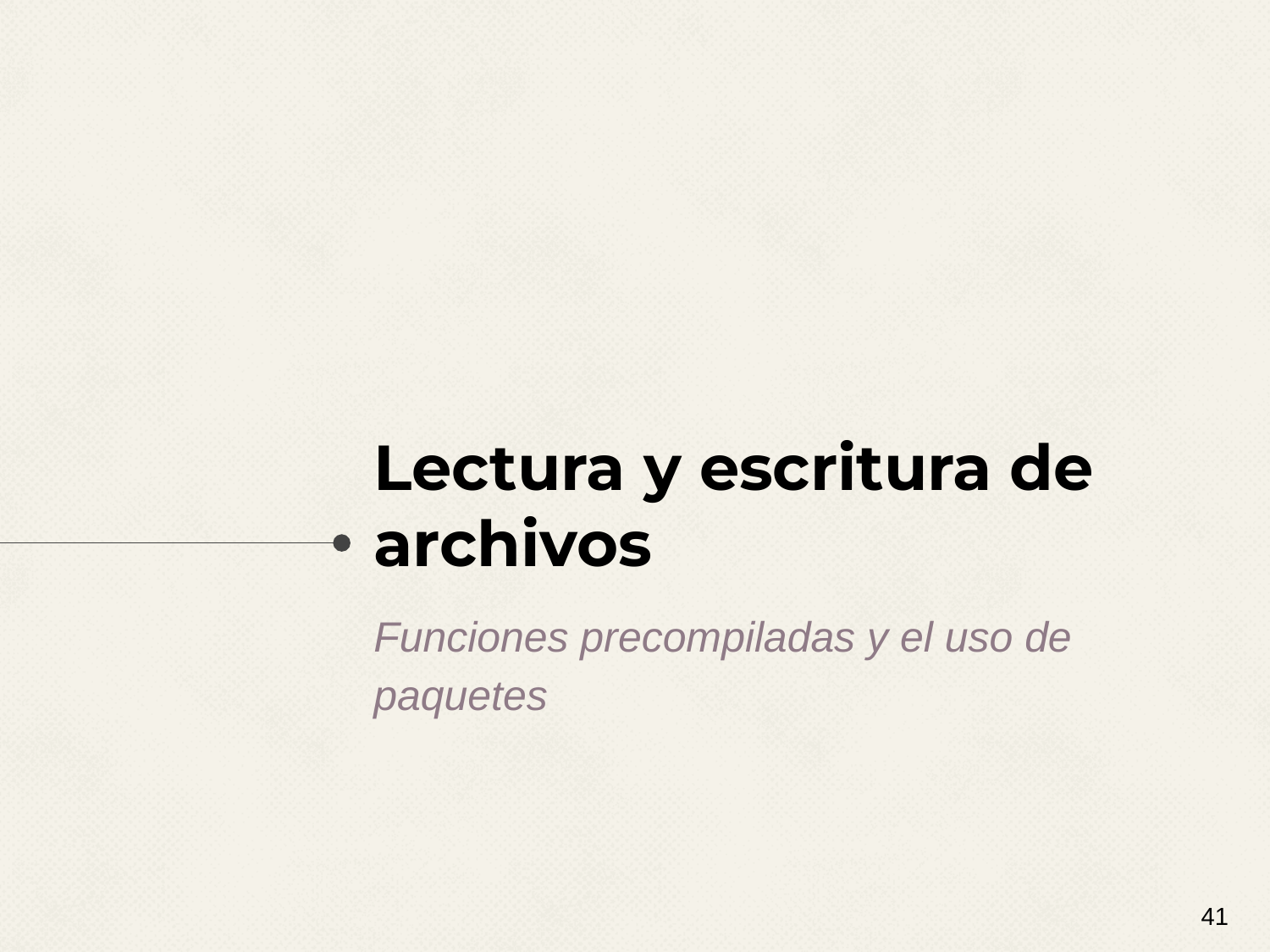

# Lectura y escritura de archivos
Funciones precompiladas y el uso de paquetes
41